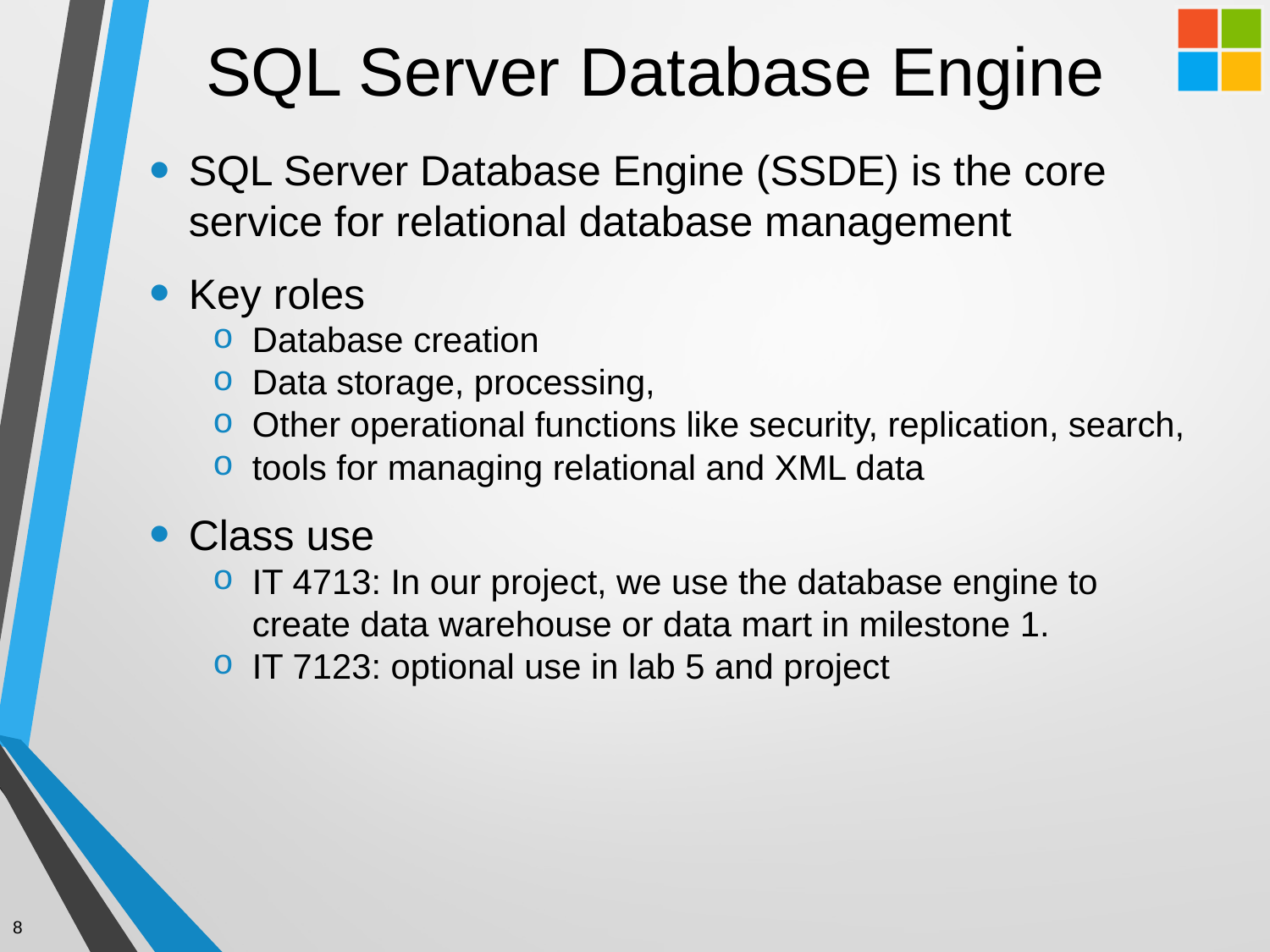

# SQL Server Database Engine
SQL Server Database Engine (SSDE) is the core service for relational database management
Key roles
Database creation
Data storage, processing,
Other operational functions like security, replication, search,
tools for managing relational and XML data
Class use
IT 4713: In our project, we use the database engine to create data warehouse or data mart in milestone 1.
IT 7123: optional use in lab 5 and project
8